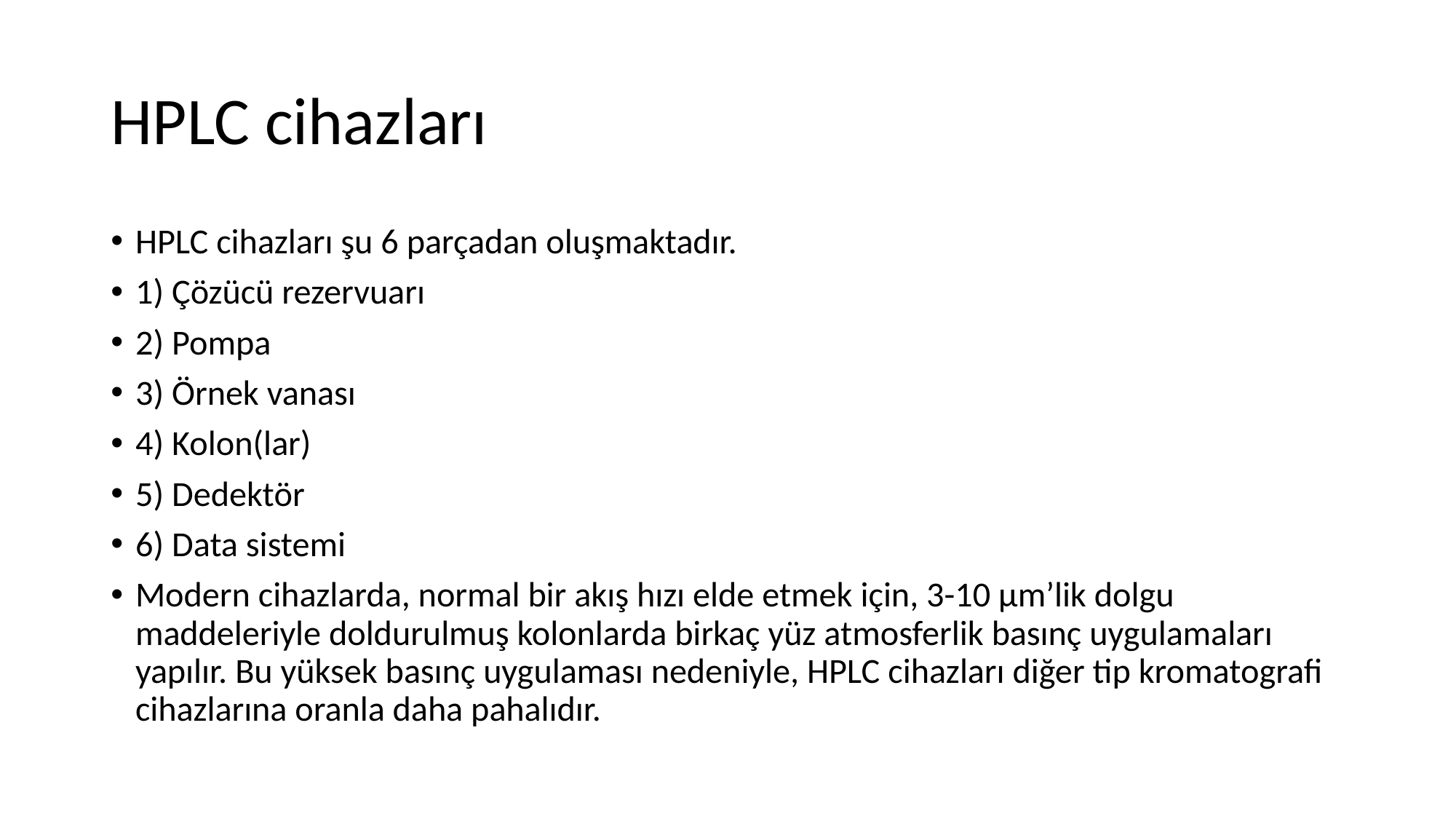

# HPLC cihazları
HPLC cihazları şu 6 parçadan oluşmaktadır.
1) Çözücü rezervuarı
2) Pompa
3) Örnek vanası
4) Kolon(lar)
5) Dedektör
6) Data sistemi
Modern cihazlarda, normal bir akış hızı elde etmek için, 3-10 µm’lik dolgu maddeleriyle doldurulmuş kolonlarda birkaç yüz atmosferlik basınç uygulamaları yapılır. Bu yüksek basınç uygulaması nedeniyle, HPLC cihazları diğer tip kromatografi cihazlarına oranla daha pahalıdır.